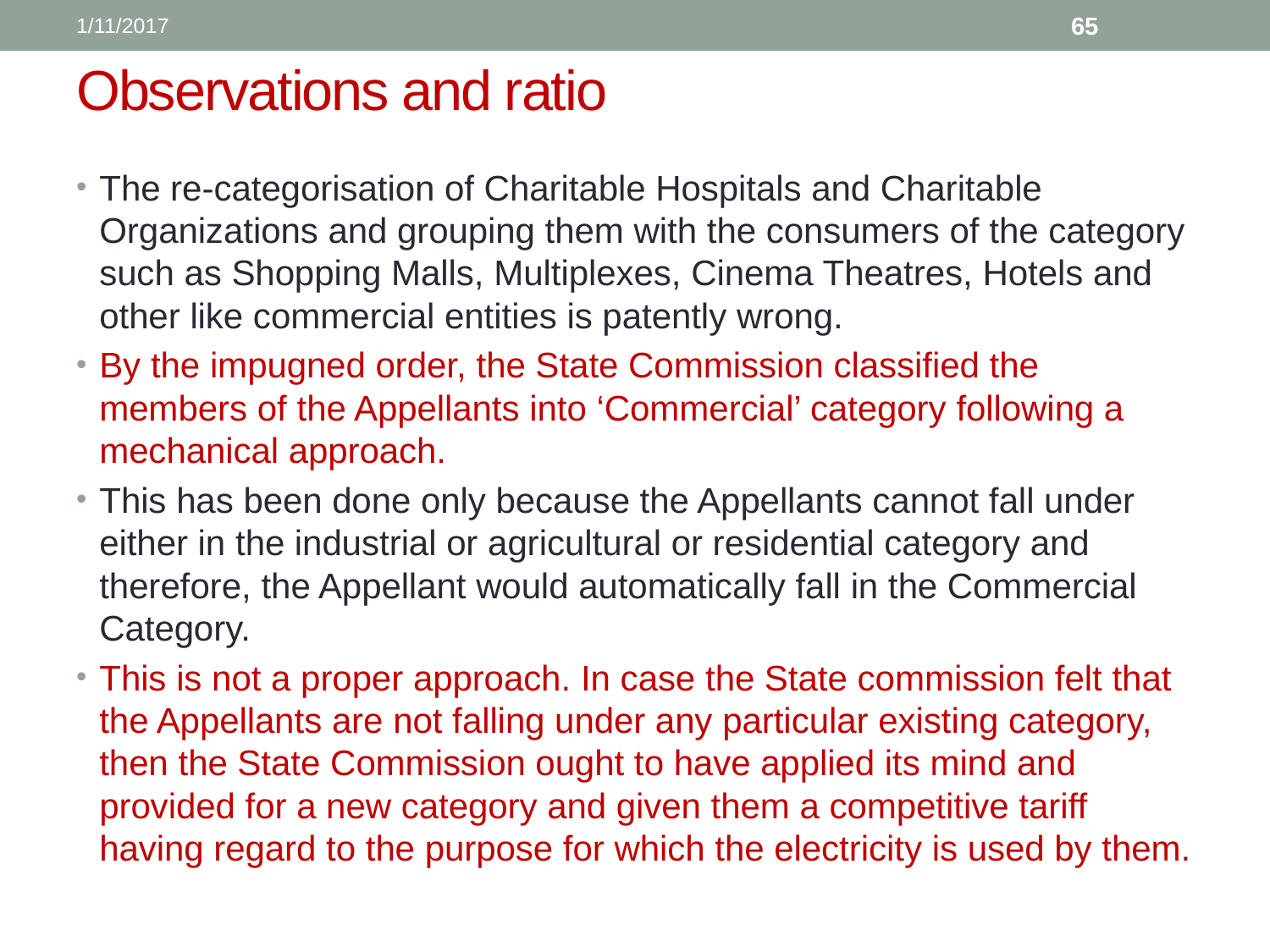

1/11/2017
65
# Observations and ratio
The re-categorisation of Charitable Hospitals and Charitable Organizations and grouping them with the consumers of the category such as Shopping Malls, Multiplexes, Cinema Theatres, Hotels and other like commercial entities is patently wrong.
By the impugned order, the State Commission classified the members of the Appellants into ‘Commercial’ category following a mechanical approach.
This has been done only because the Appellants cannot fall under either in the industrial or agricultural or residential category and therefore, the Appellant would automatically fall in the Commercial Category.
This is not a proper approach. In case the State commission felt that the Appellants are not falling under any particular existing category, then the State Commission ought to have applied its mind and provided for a new category and given them a competitive tariff having regard to the purpose for which the electricity is used by them.